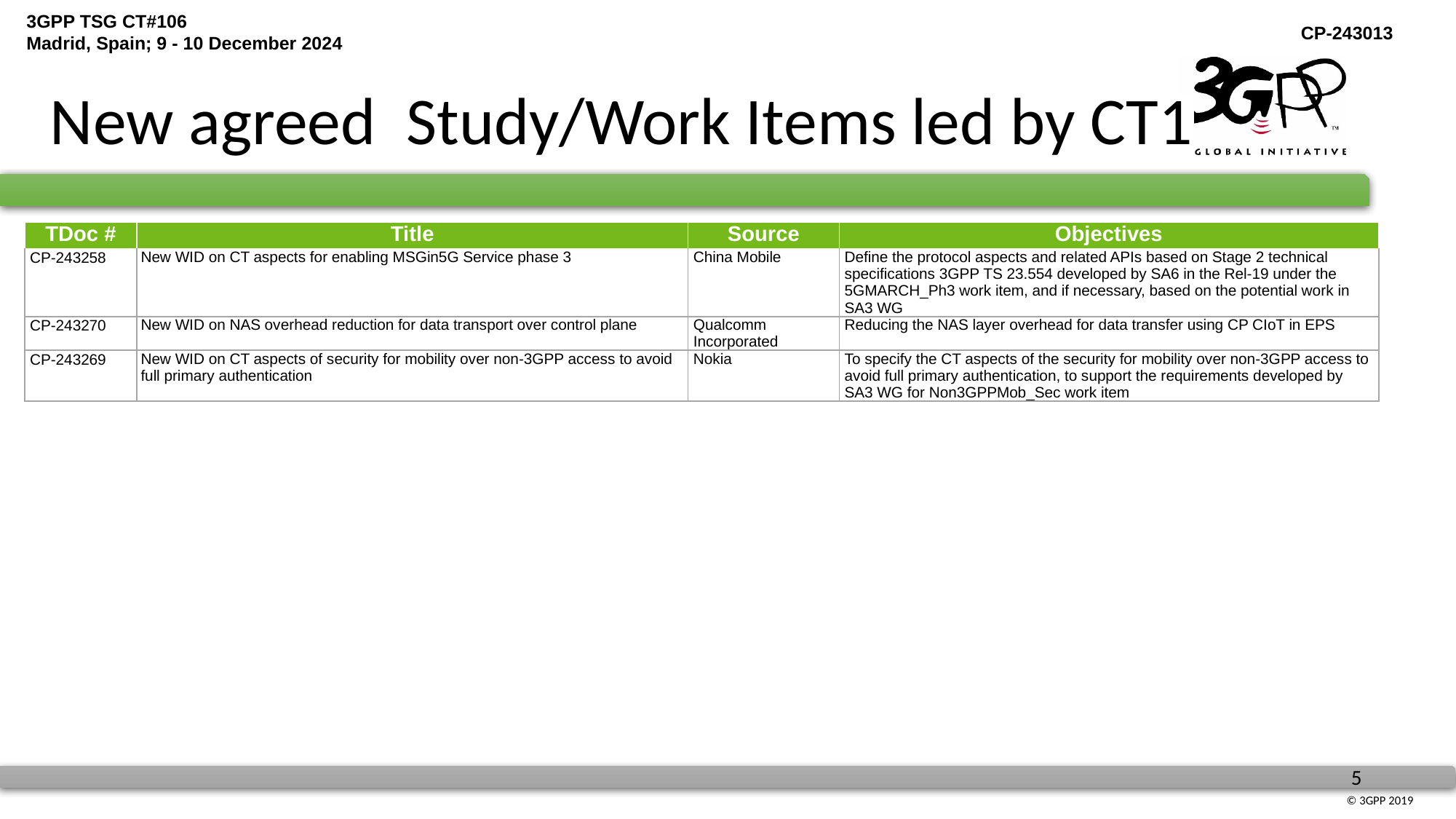

# New agreed  Study/Work Items led by CT1
| TDoc # | Title | Source | Objectives |
| --- | --- | --- | --- |
| CP-243258 | New WID on CT aspects for enabling MSGin5G Service phase 3 | China Mobile | Define the protocol aspects and related APIs based on Stage 2 technical specifications 3GPP TS 23.554 developed by SA6 in the Rel-19 under the 5GMARCH\_Ph3 work item, and if necessary, based on the potential work in SA3 WG |
| CP-243270 | New WID on NAS overhead reduction for data transport over control plane | Qualcomm Incorporated | Reducing the NAS layer overhead for data transfer using CP CIoT in EPS |
| CP-243269 | New WID on CT aspects of security for mobility over non-3GPP access to avoid full primary authentication | Nokia | To specify the CT aspects of the security for mobility over non-3GPP access to avoid full primary authentication, to support the requirements developed by SA3 WG for Non3GPPMob\_Sec work item |